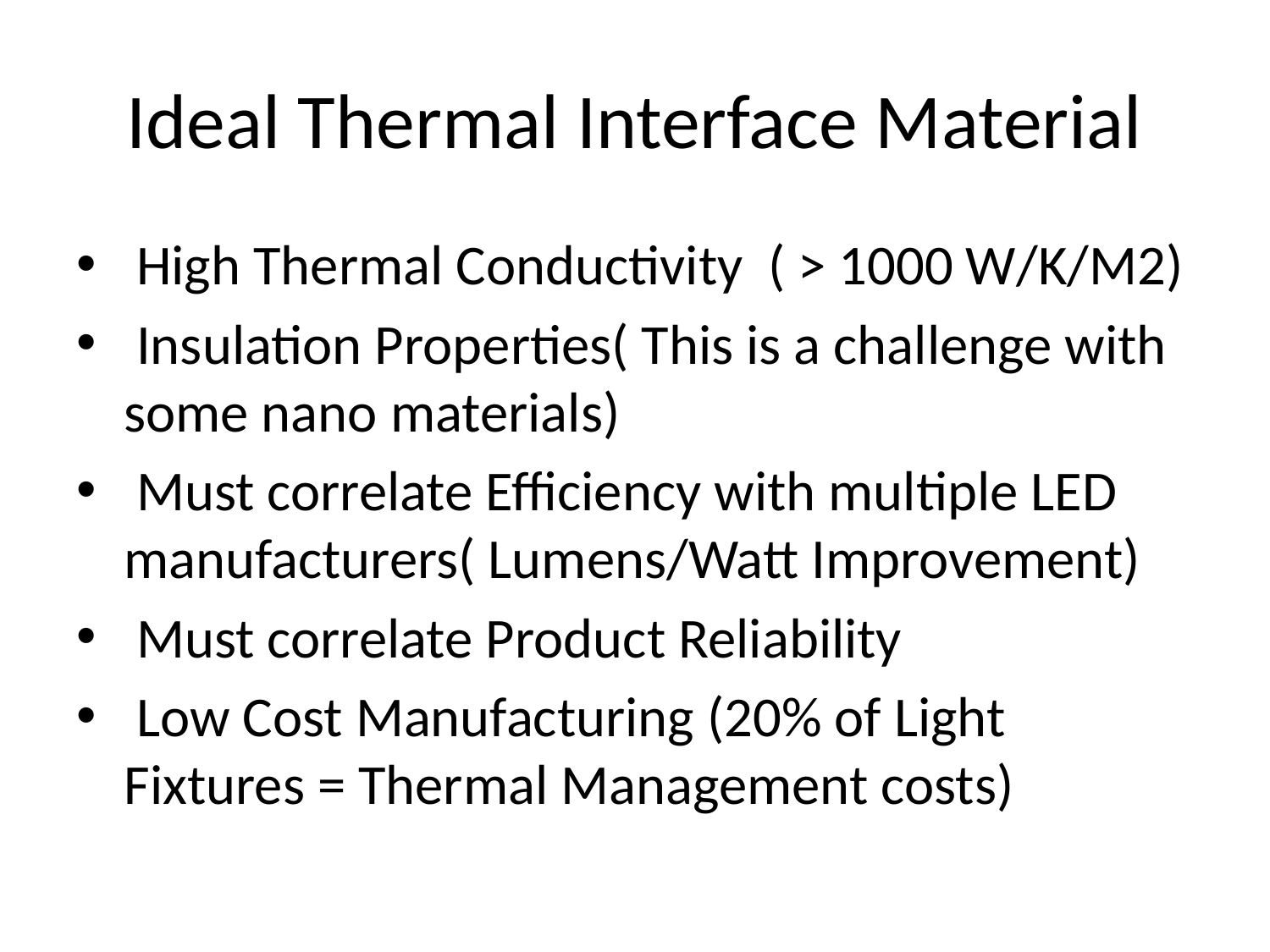

# Ideal Thermal Interface Material
 High Thermal Conductivity  ( > 1000 W/K/M2)
 Insulation Properties( This is a challenge with some nano materials)
 Must correlate Efficiency with multiple LED manufacturers( Lumens/Watt Improvement)
 Must correlate Product Reliability
 Low Cost Manufacturing (20% of Light Fixtures = Thermal Management costs)